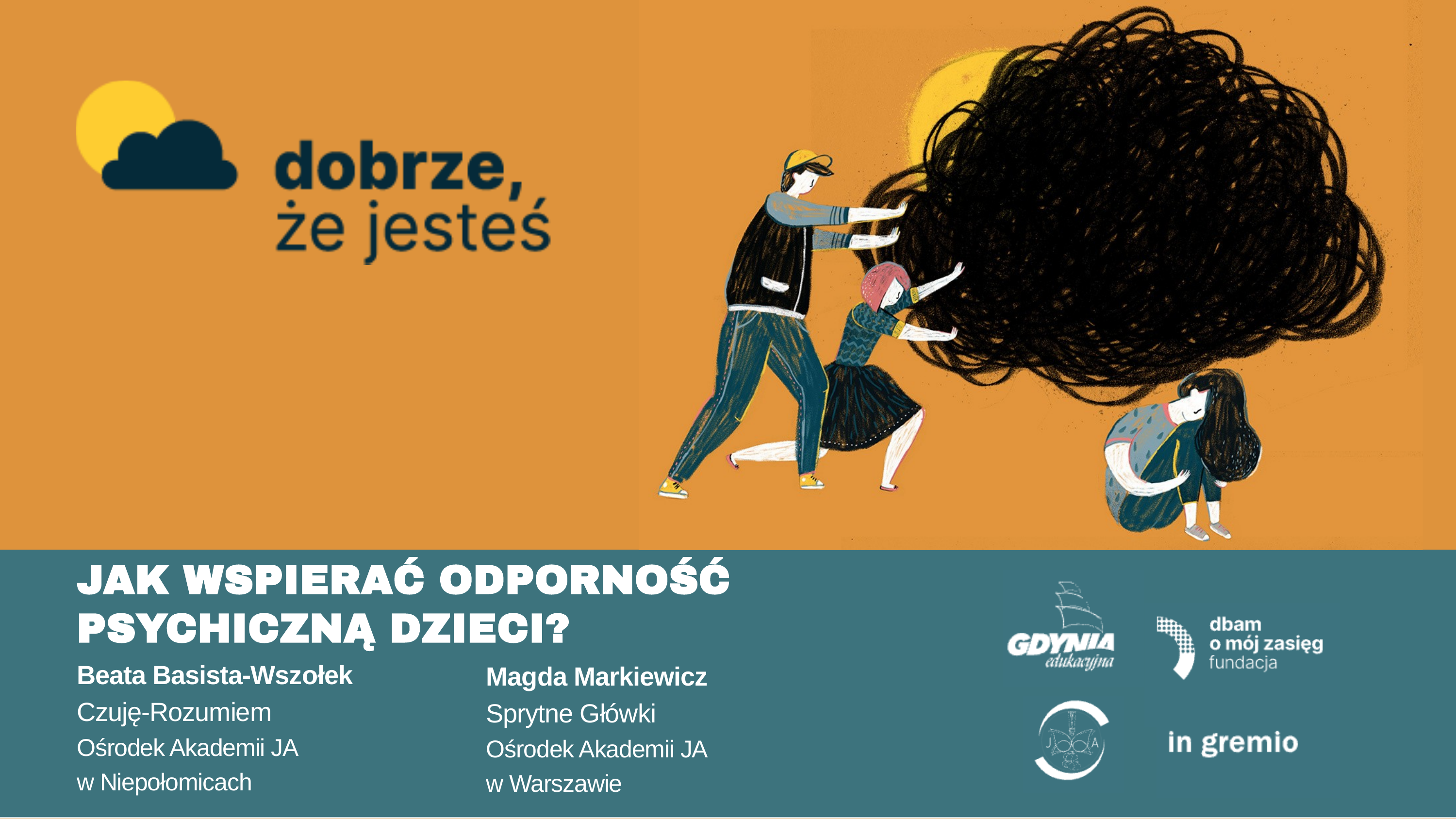

JAK WSPIERAĆ ODPORNOŚĆ PSYCHICZNĄ DZIECI?
Magda Markiewicz
Sprytne Główki
Ośrodek Akademii JA
w Warszawie
Beata Basista-Wszołek
Czuję-Rozumiem
Ośrodek Akademii JA
w Niepołomicach